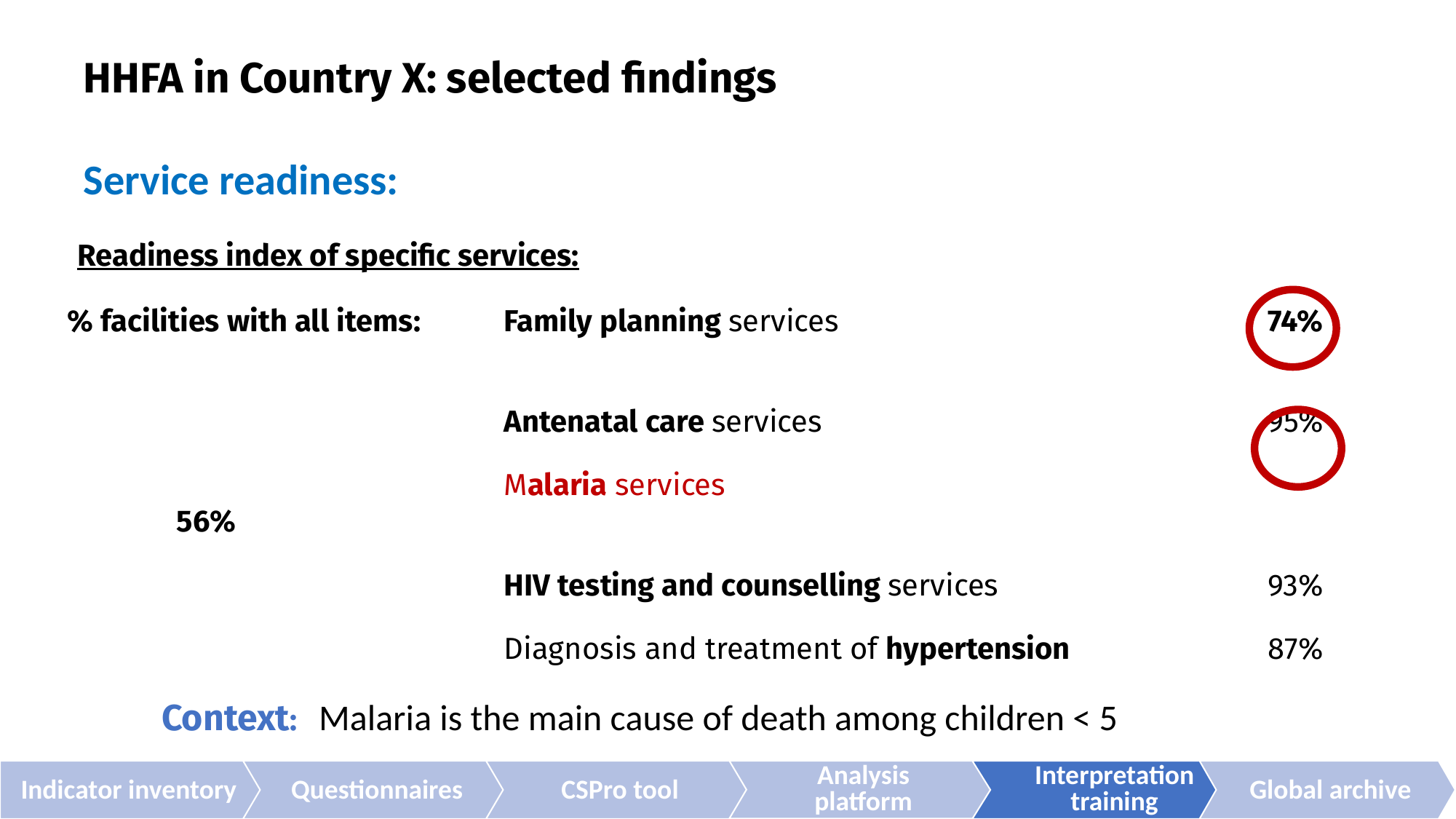

# HHFA in Country X: selected findings

Service readiness:

 Readiness index of specific services:
% facilities with all items: 	Family planning services       				74%
				Antenatal care services					95%
				Malaria services						56%
				HIV testing and counselling services			93%
				Diagnosis and treatment of hypertension 		87%
           Context:   Malaria is the main cause of death among children < 5

Indicator inventory
Questionnaires
CSPro tool
Analysis platform
Interpretation
training
Global archive